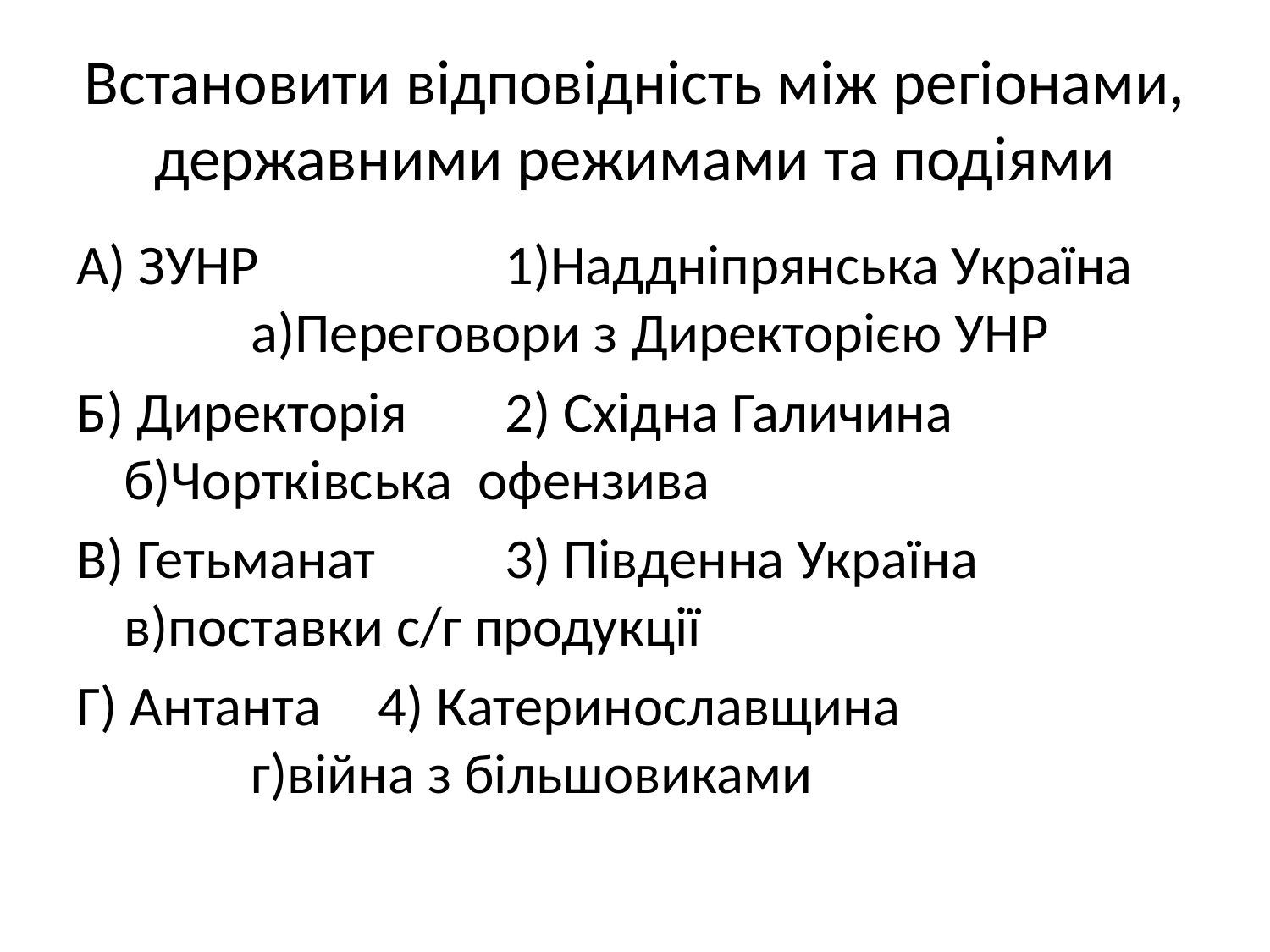

# Встановити відповідність між регіонами, державними режимами та подіями
А) ЗУНР 		1)Наддніпрянська Україна 	а)Переговори з 	Директорією УНР
Б) Директорія 	2) Східна Галичина 		б)Чортківська  офензива
В) Гетьманат 	3) Південна Україна 		в)поставки с/г продукції
Г) Антанта 	4) Катеринославщина
	г)війна з більшовиками